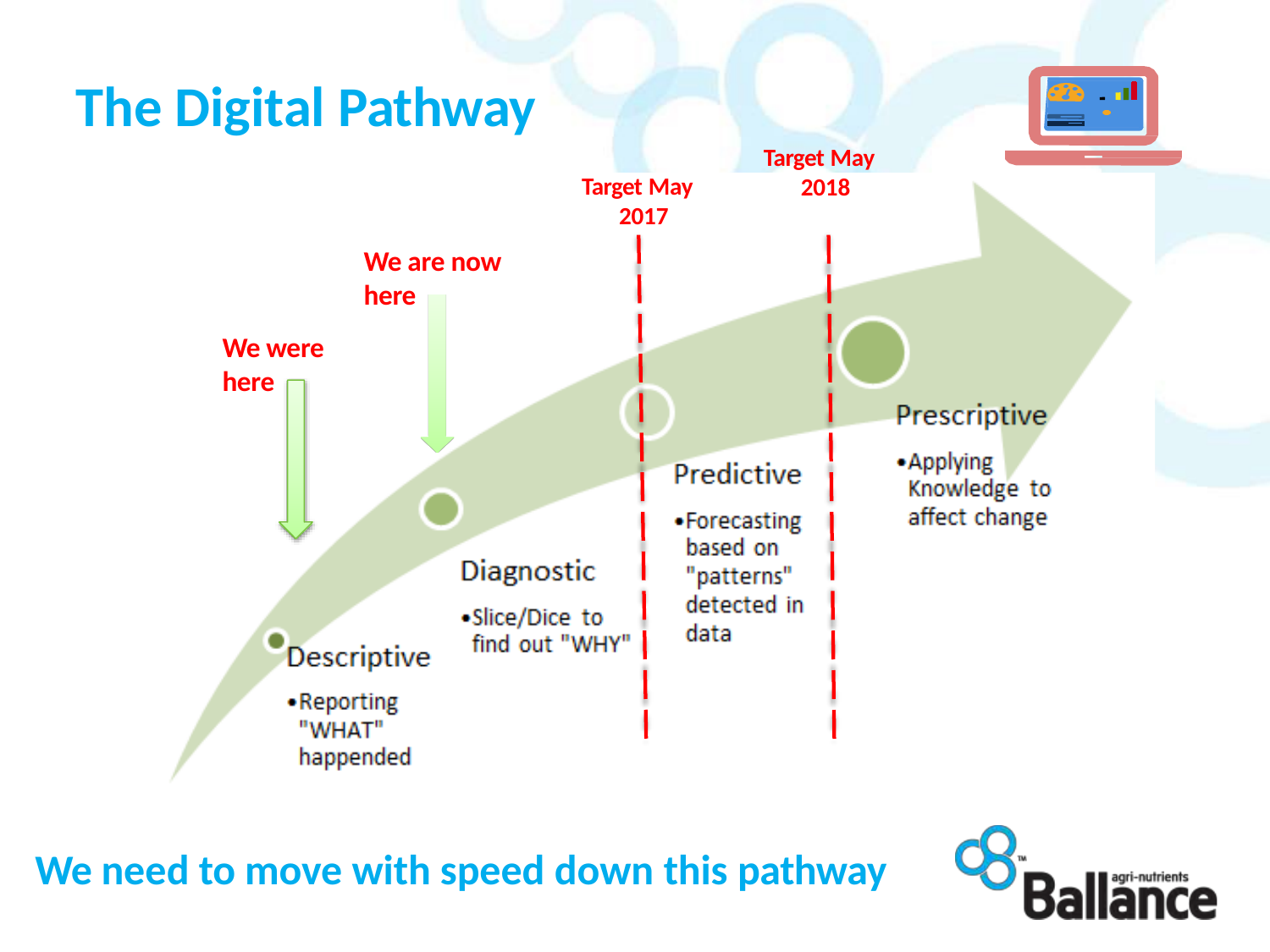

# The Digital Pathway

Target May  2018

Target May  2017

We are now here

We were here

We need to move with speed down this pathway